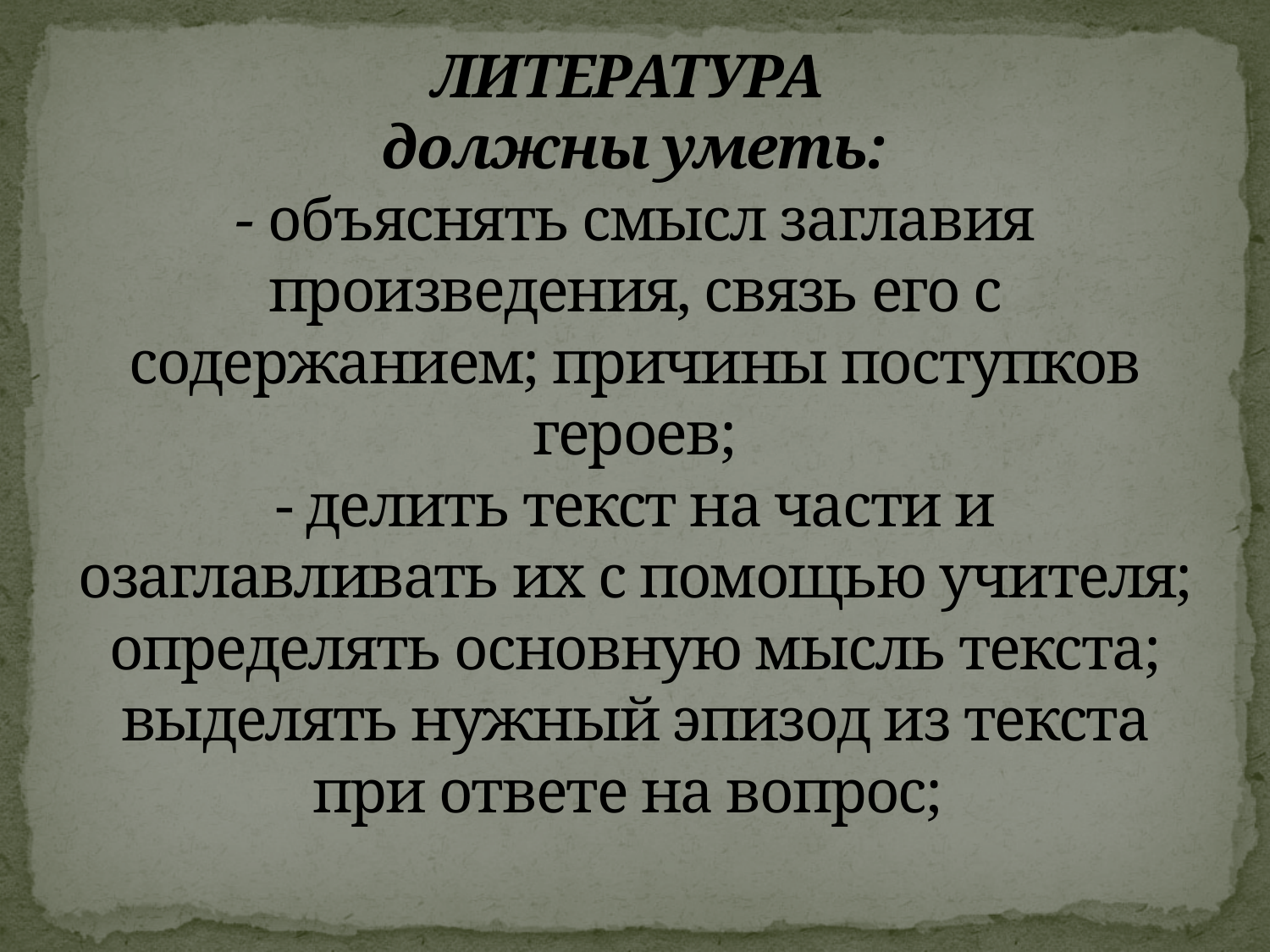

# ЛИТЕРАТУРА должны уметь: - объяснять смысл заглавия произведения, связь его с содержанием; причины поступков героев; - делить текст на части и озаглавливать их с помощью учителя; определять основную мысль текста; выделять нужный эпизод из текста при ответе на вопрос;